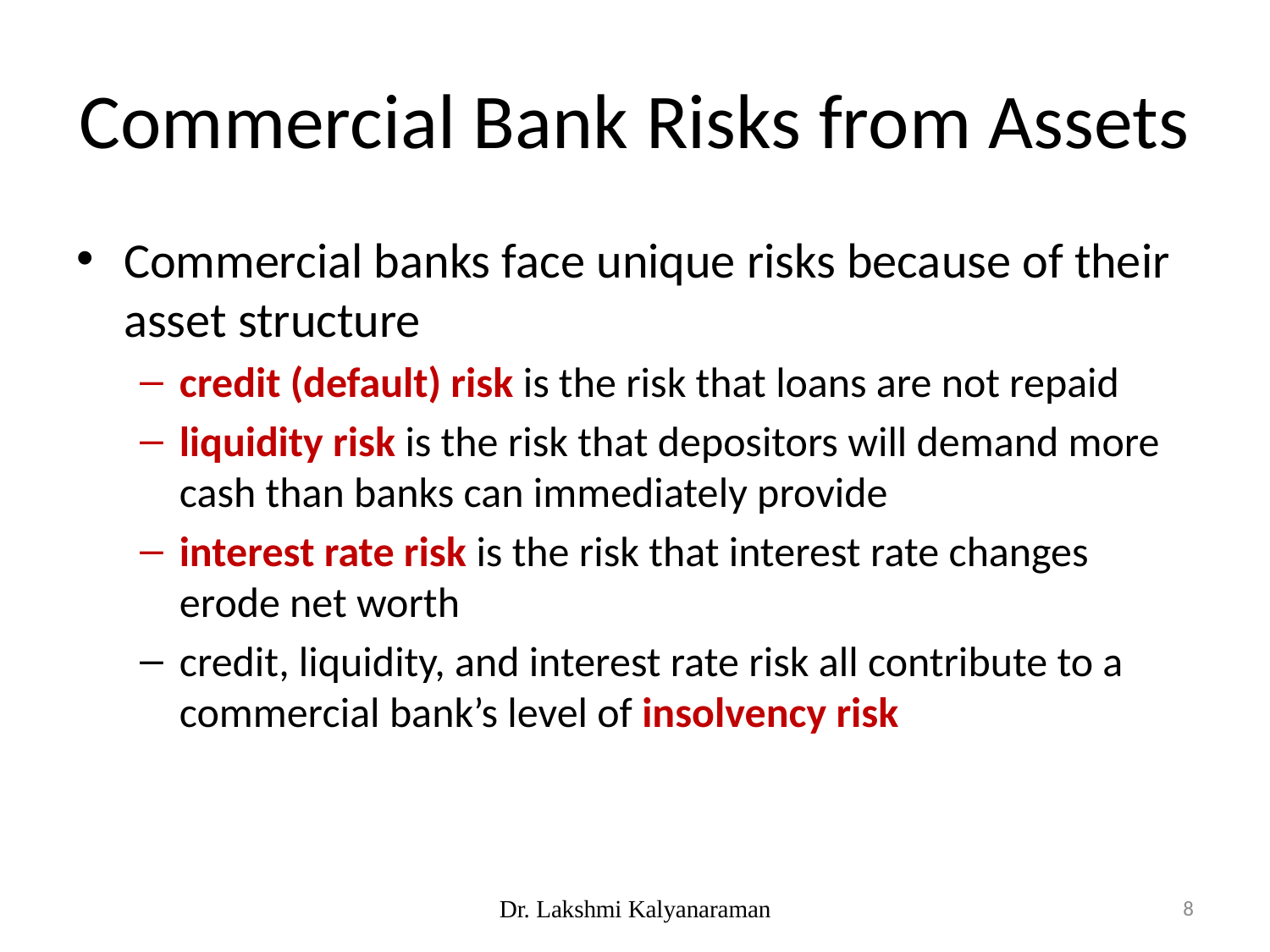

# Commercial Bank Risks from Assets
Commercial banks face unique risks because of their asset structure
credit (default) risk is the risk that loans are not repaid
liquidity risk is the risk that depositors will demand more cash than banks can immediately provide
interest rate risk is the risk that interest rate changes erode net worth
credit, liquidity, and interest rate risk all contribute to a commercial bank’s level of insolvency risk

Dr. Lakshmi Kalyanaraman
8